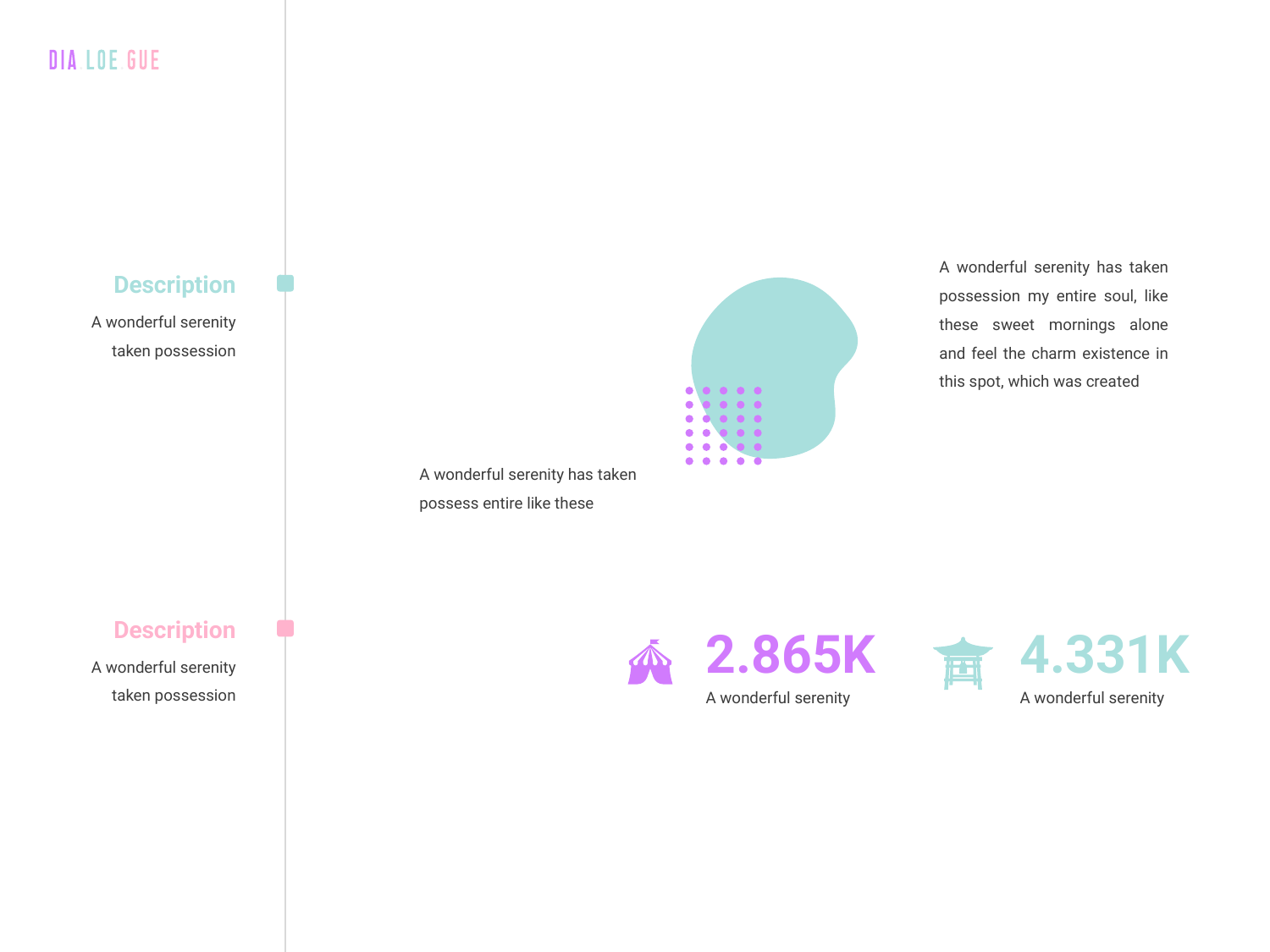

A wonderful serenity has taken possession my entire soul, like these sweet mornings alone and feel the charm existence in this spot, which was created
Description

A wonderful serenity taken possession

A wonderful serenity has taken possess entire like these

Description
2.865K
4.331K

A wonderful serenity taken possession
A wonderful serenity
A wonderful serenity